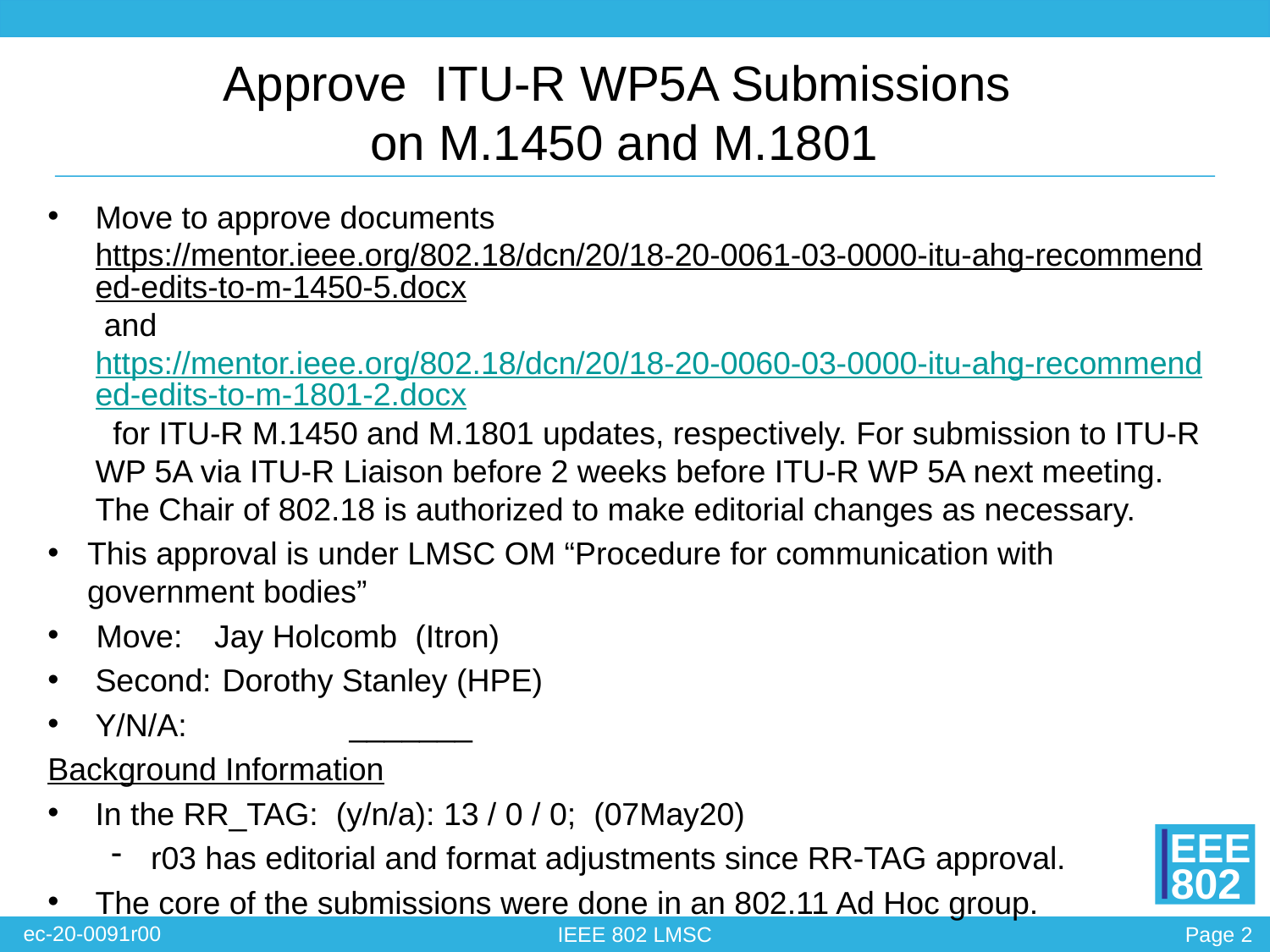

# Approve  ITU-R WP5A Submissions on M.1450 and M.1801
Move to approve documents https://mentor.ieee.org/802.18/dcn/20/18-20-0061-03-0000-itu-ahg-recommended-edits-to-m-1450-5.docx and https://mentor.ieee.org/802.18/dcn/20/18-20-0060-03-0000-itu-ahg-recommended-edits-to-m-1801-2.docx  for ITU-R M.1450 and M.1801 updates, respectively. For submission to ITU-R WP 5A via ITU-R Liaison before 2 weeks before ITU-R WP 5A next meeting. The Chair of 802.18 is authorized to make editorial changes as necessary.
This approval is under LMSC OM “Procedure for communication with government bodies”
 Move:	Jay Holcomb  (Itron)
Second:	Dorothy Stanley (HPE)
Y/N/A:    	_______
Background Information
In the RR_TAG:  (y/n/a): 13 / 0 / 0;  (07May20)
r03 has editorial and format adjustments since RR-TAG approval.
The core of the submissions were done in an 802.11 Ad Hoc group.